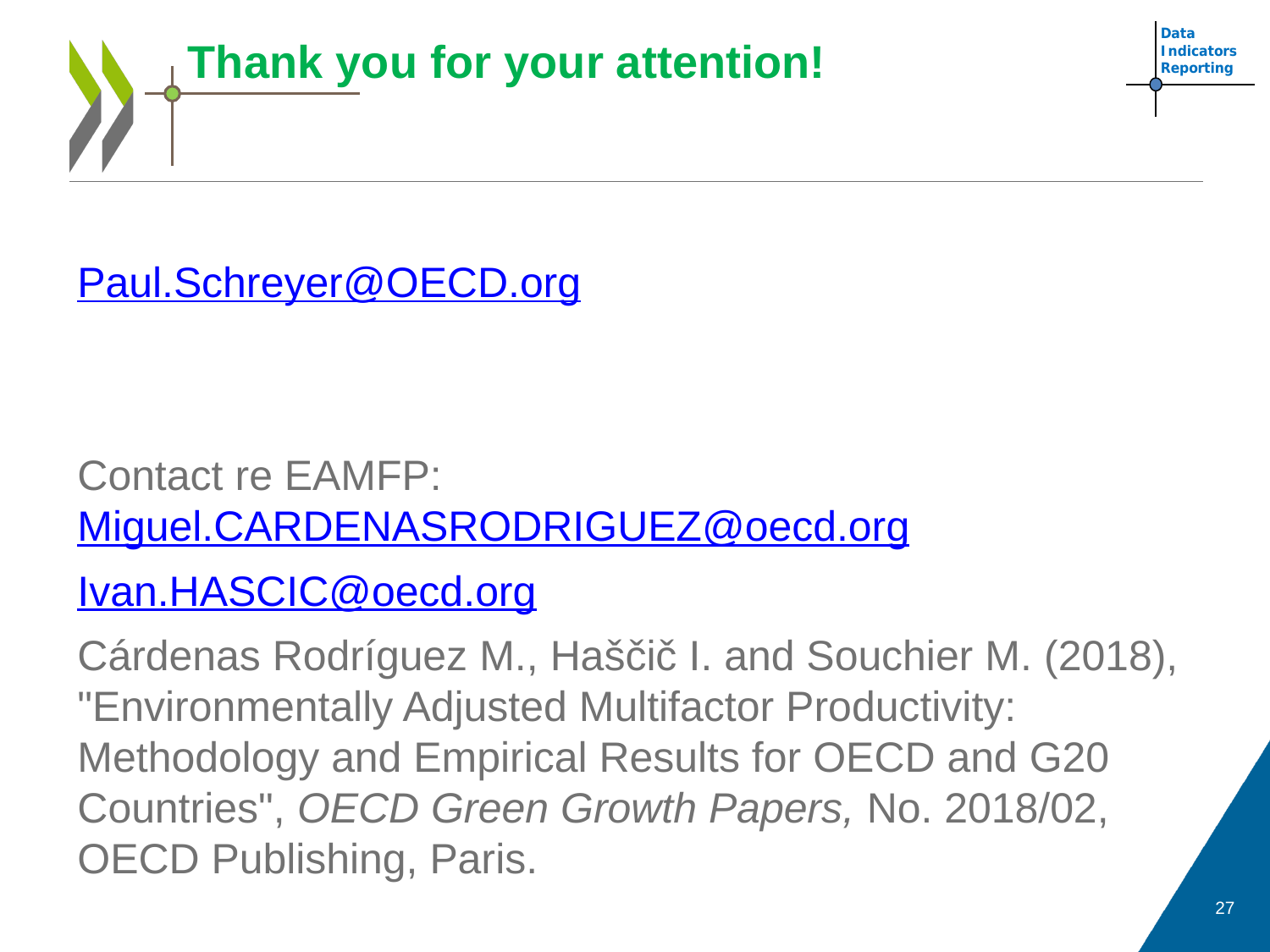

# Thank you for your attention!

Paul.Schreyer@OECD.org

Contact re EAMFP: Miguel.CARDENASRODRIGUEZ@oecd.org
Ivan.HASCIC@oecd.org
Cárdenas Rodríguez M., Haščič I. and Souchier M. (2018), "Environmentally Adjusted Multifactor Productivity: Methodology and Empirical Results for OECD and G20 Countries", OECD Green Growth Papers, No. 2018/02, OECD Publishing, Paris.

27